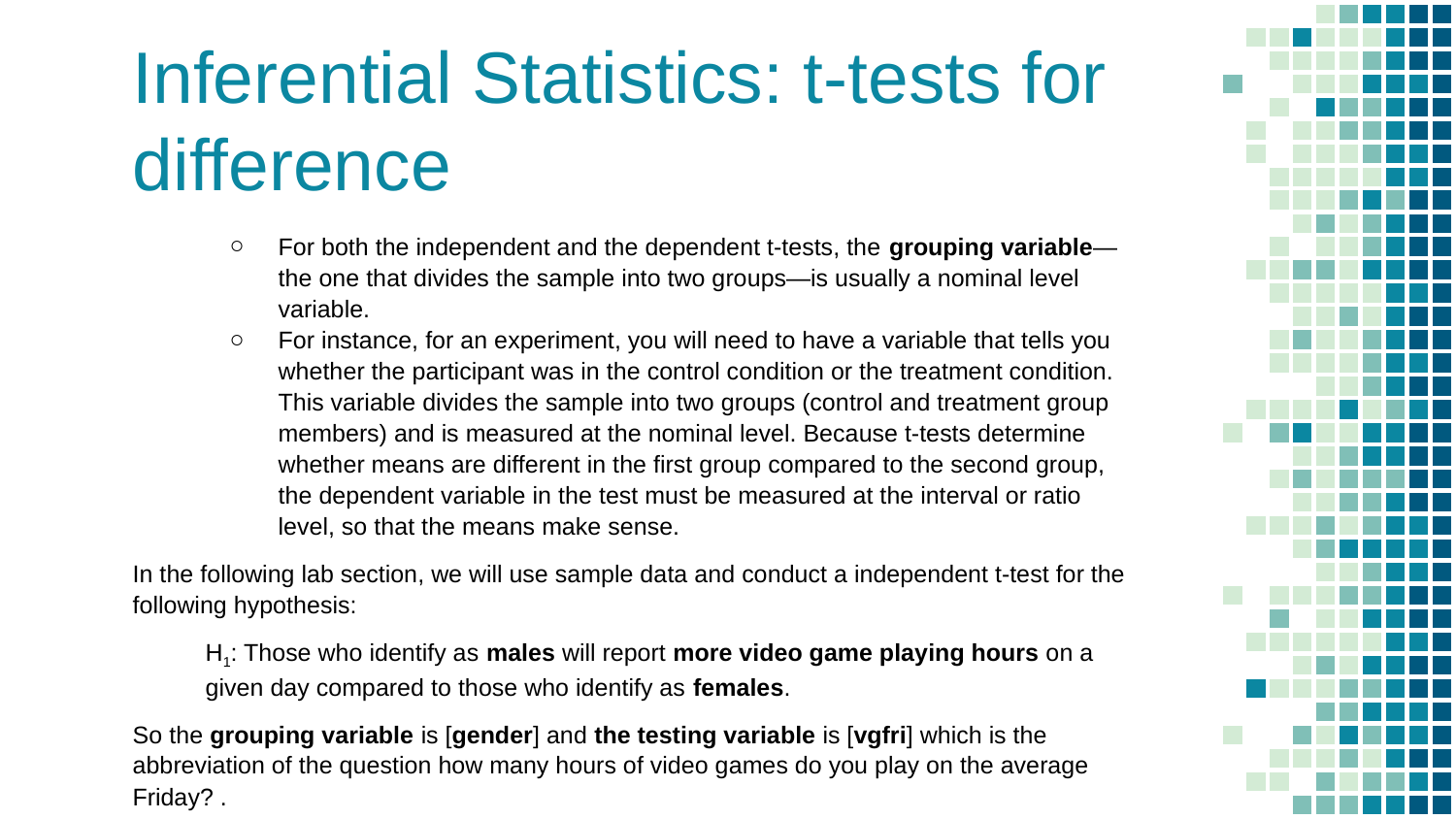

# Inferential Statistics: t-tests for difference

For both the independent and the dependent t-tests, the grouping variable—the one that divides the sample into two groups—is usually a nominal level variable.
For instance, for an experiment, you will need to have a variable that tells you whether the participant was in the control condition or the treatment condition. This variable divides the sample into two groups (control and treatment group members) and is measured at the nominal level. Because t-tests determine whether means are different in the first group compared to the second group, the dependent variable in the test must be measured at the interval or ratio level, so that the means make sense.
In the following lab section, we will use sample data and conduct a independent t-test for the following hypothesis:
H1: Those who identify as males will report more video game playing hours on a given day compared to those who identify as females.
So the grouping variable is [gender] and the testing variable is [vgfri] which is the abbreviation of the question how many hours of video games do you play on the average  Friday? .